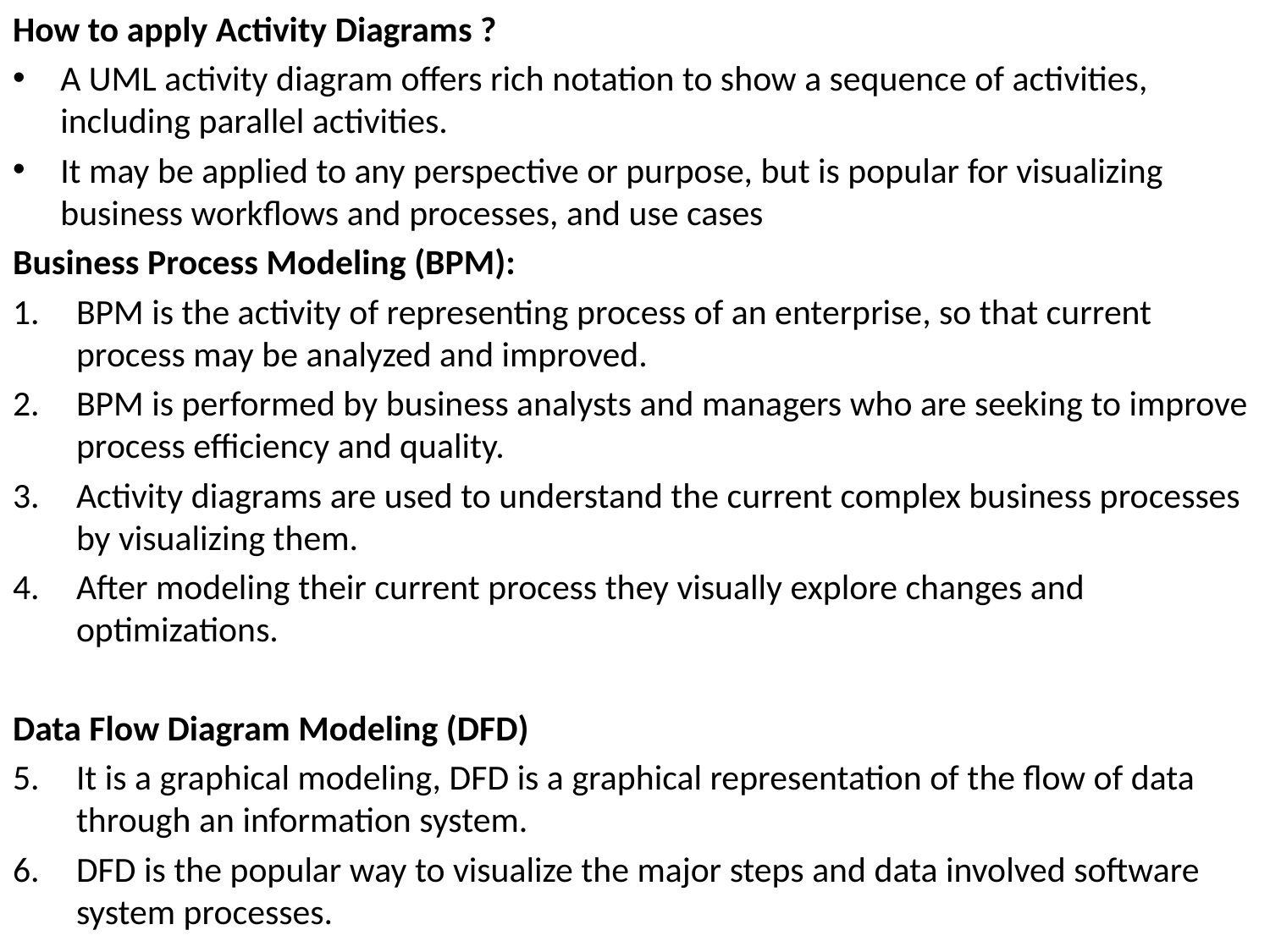

How to apply Activity Diagrams ?
A UML activity diagram offers rich notation to show a sequence of activities, including parallel activities.
It may be applied to any perspective or purpose, but is popular for visualizing business workflows and processes, and use cases
Business Process Modeling (BPM):
BPM is the activity of representing process of an enterprise, so that current process may be analyzed and improved.
BPM is performed by business analysts and managers who are seeking to improve process efficiency and quality.
Activity diagrams are used to understand the current complex business processes by visualizing them.
After modeling their current process they visually explore changes and optimizations.

Data Flow Diagram Modeling (DFD)
It is a graphical modeling, DFD is a graphical representation of the flow of data through an information system.
DFD is the popular way to visualize the major steps and data involved software system processes.